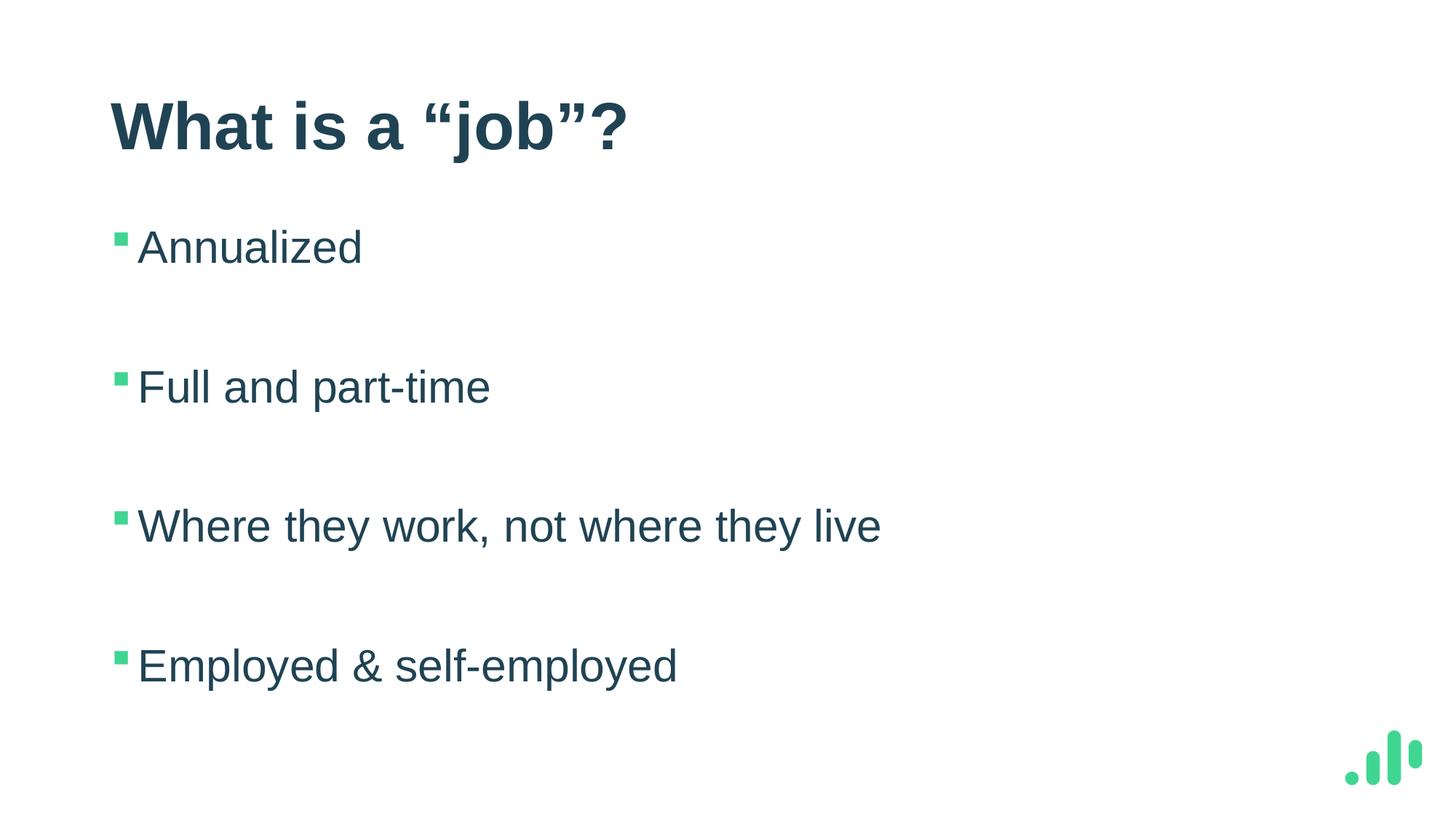

# What is a “job”?
Annualized

Full and part-time

Where they work, not where they live

Employed & self-employed